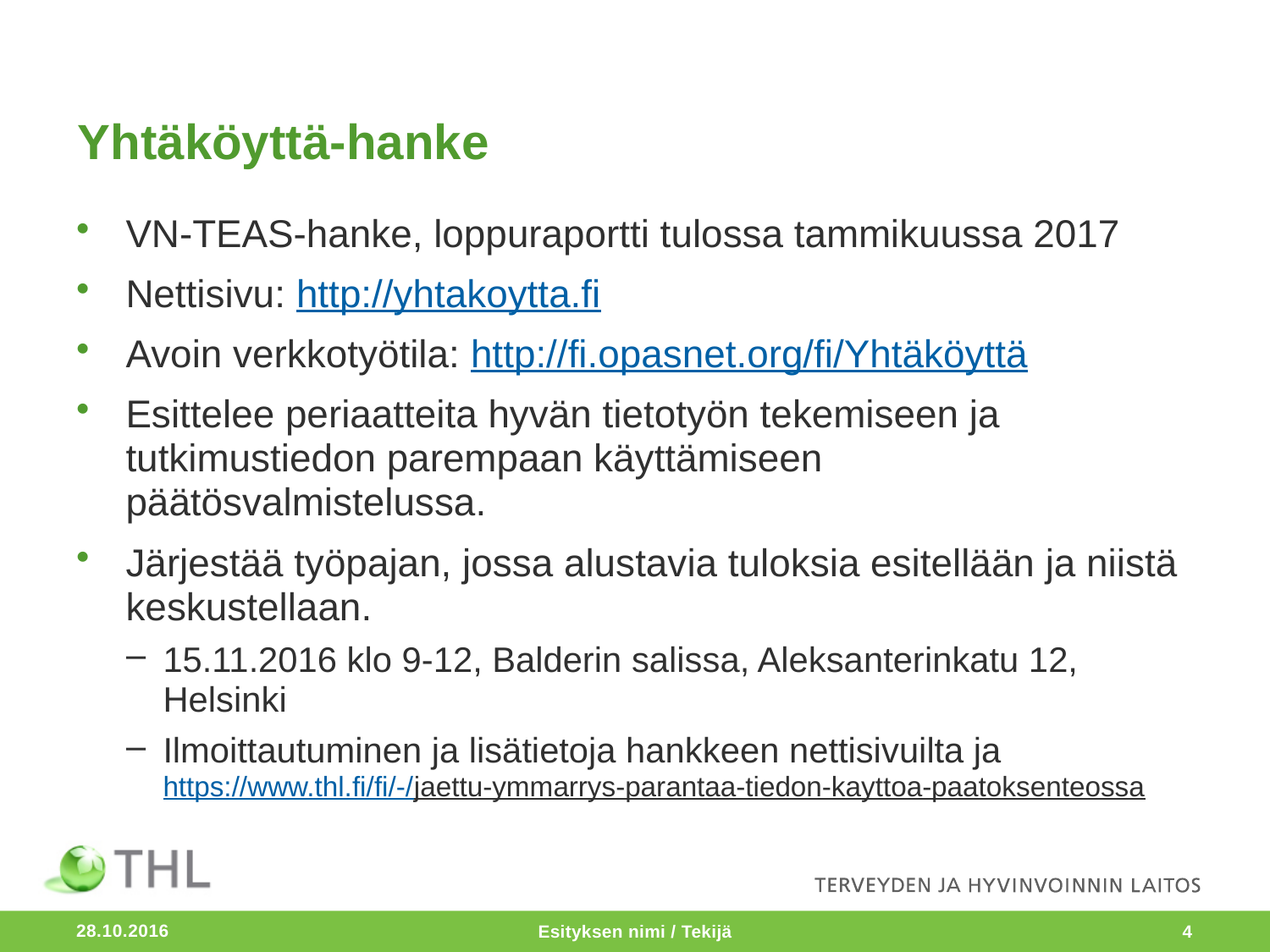

# Yhtäköyttä-hanke
VN-TEAS-hanke, loppuraportti tulossa tammikuussa 2017
Nettisivu: http://yhtakoytta.fi
Avoin verkkotyötila: http://fi.opasnet.org/fi/Yhtäköyttä
Esittelee periaatteita hyvän tietotyön tekemiseen ja tutkimustiedon parempaan käyttämiseen päätösvalmistelussa.
Järjestää työpajan, jossa alustavia tuloksia esitellään ja niistä keskustellaan.
15.11.2016 klo 9-12, Balderin salissa, Aleksanterinkatu 12, Helsinki
Ilmoittautuminen ja lisätietoja hankkeen nettisivuilta ja https://www.thl.fi/fi/-/jaettu-ymmarrys-parantaa-tiedon-kayttoa-paatoksenteossa
28.10.2016
Esityksen nimi / Tekijä
4